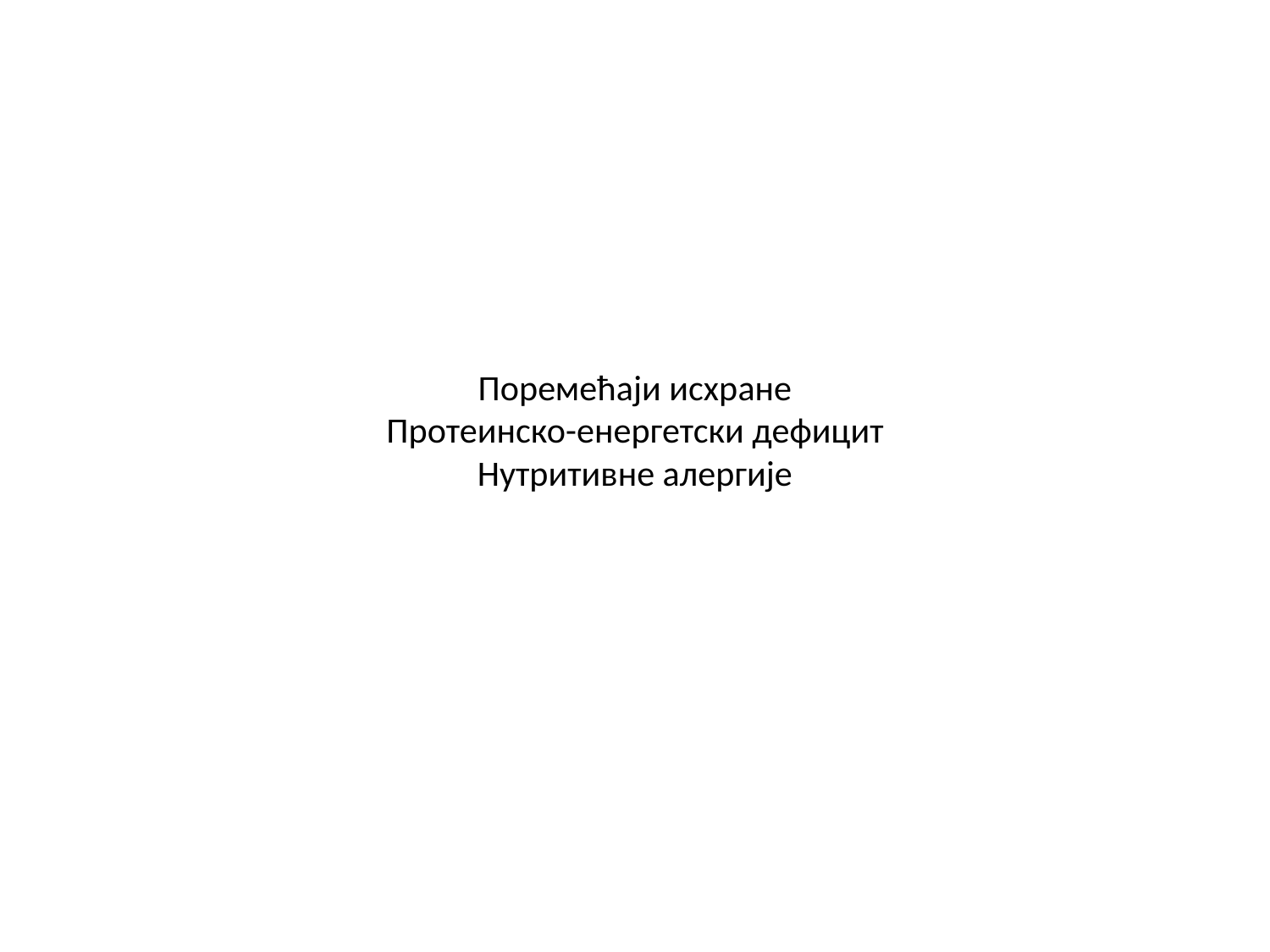

# Поремећаји исхране Протеинско-енергетски дефицит Нутритивне алергије